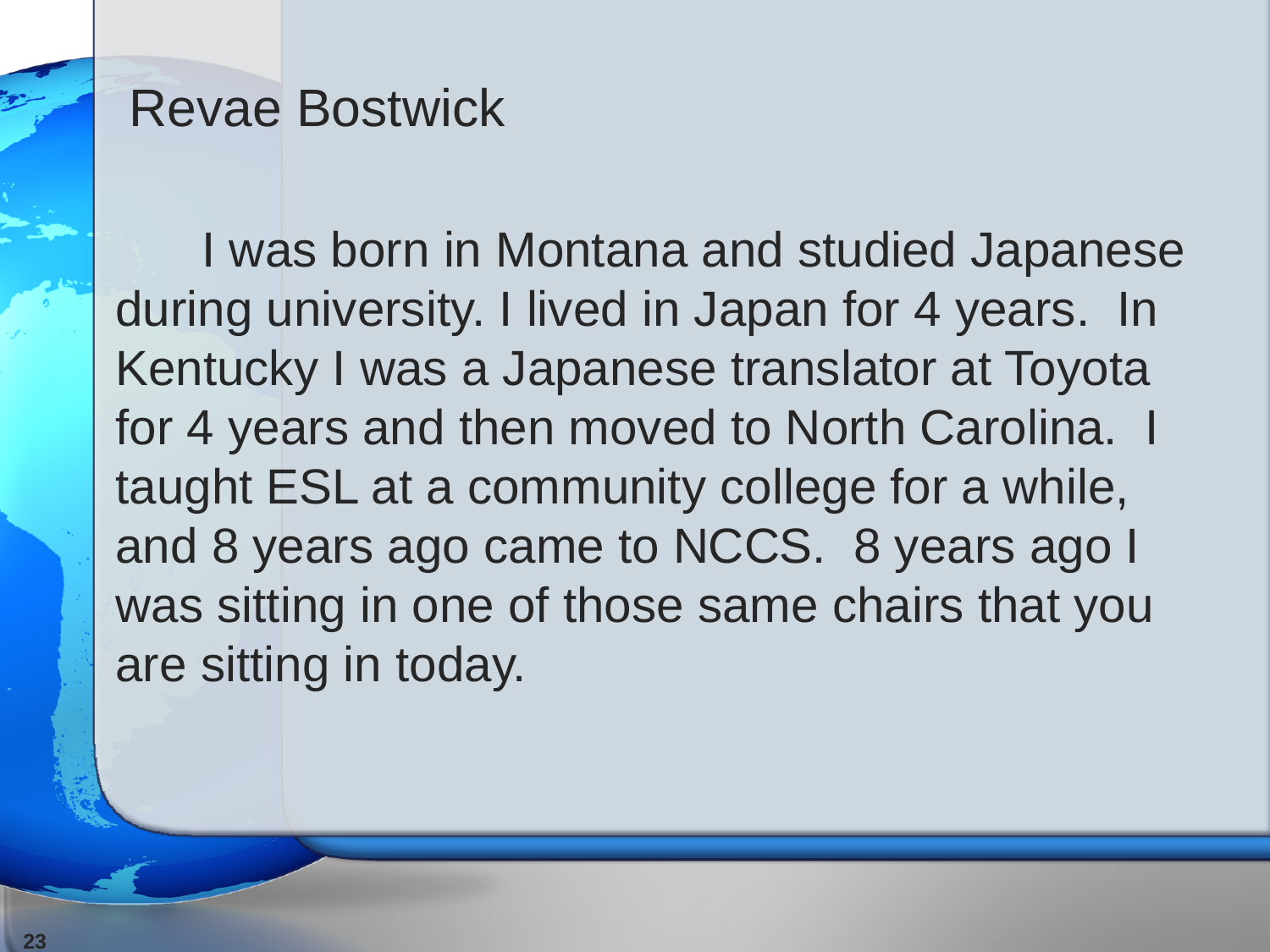

# Revae Bostwick
　　I was born in Montana and studied Japanese during university. I lived in Japan for 4 years.  In Kentucky I was a Japanese translator at Toyota for 4 years and then moved to North Carolina.  I taught ESL at a community college for a while, and 8 years ago came to NCCS.  8 years ago I was sitting in one of those same chairs that you are sitting in today.

23